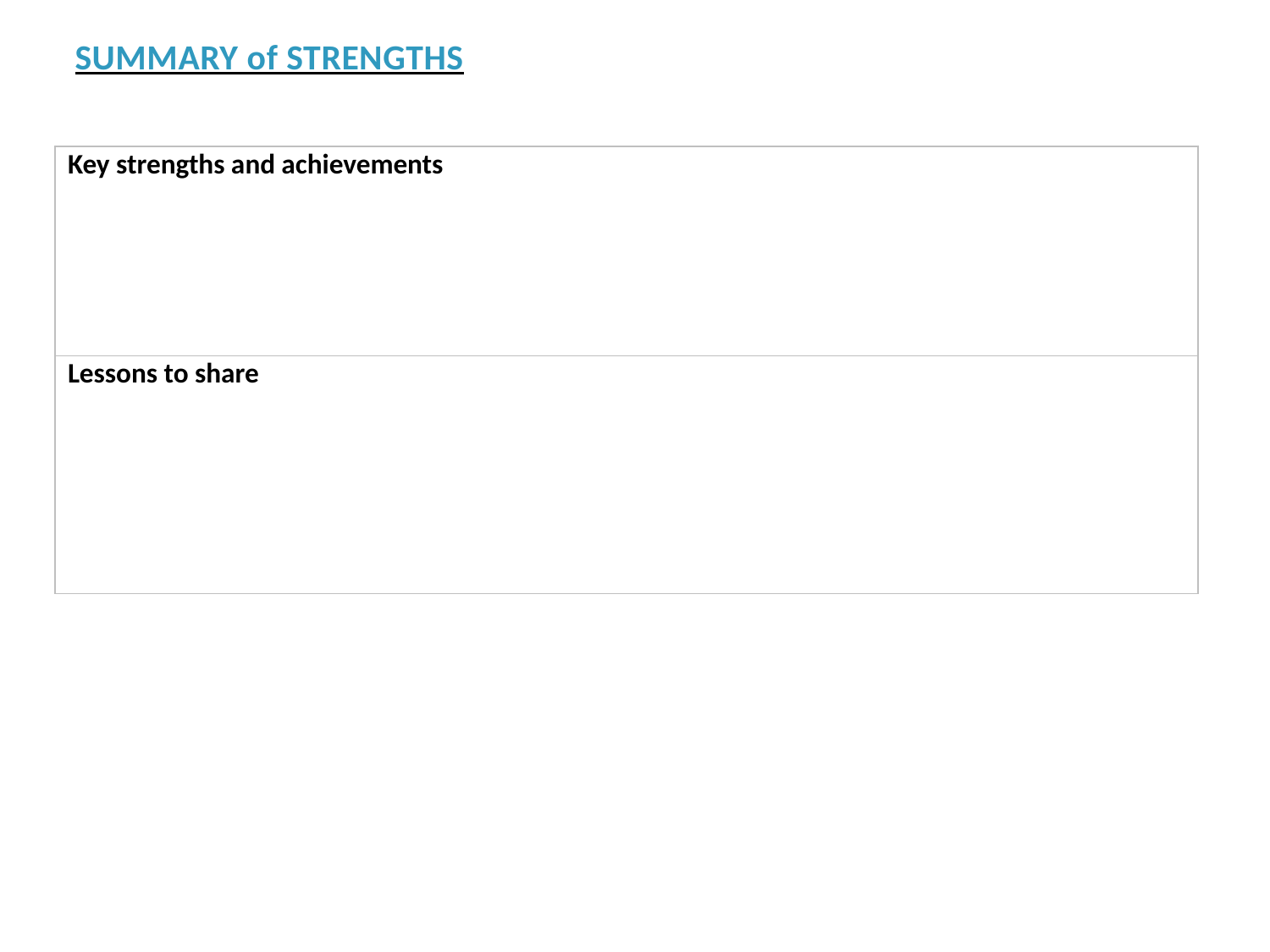

SUMMARY of STRENGTHS
| Key strengths and achievements |
| --- |
| Lessons to share |